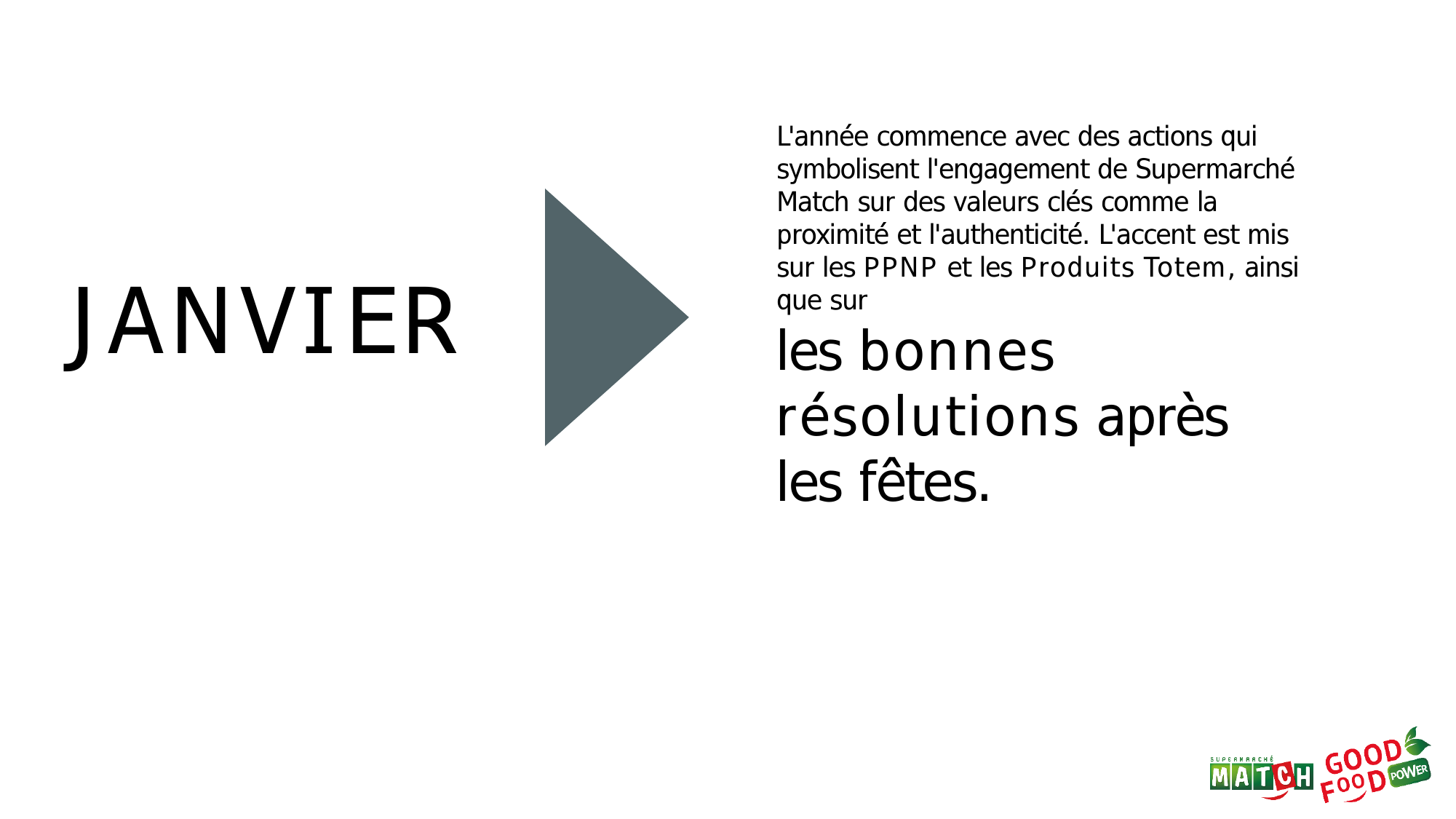

L'année commence avec des actions qui symbolisent l'engagement de Supermarché Match sur des valeurs clés comme la proximité et l'authenticité. L'accent est mis sur les PPNP et les Produits Totem, ainsi
que sur
les bonnes résolutions après les fêtes.

JANVIER